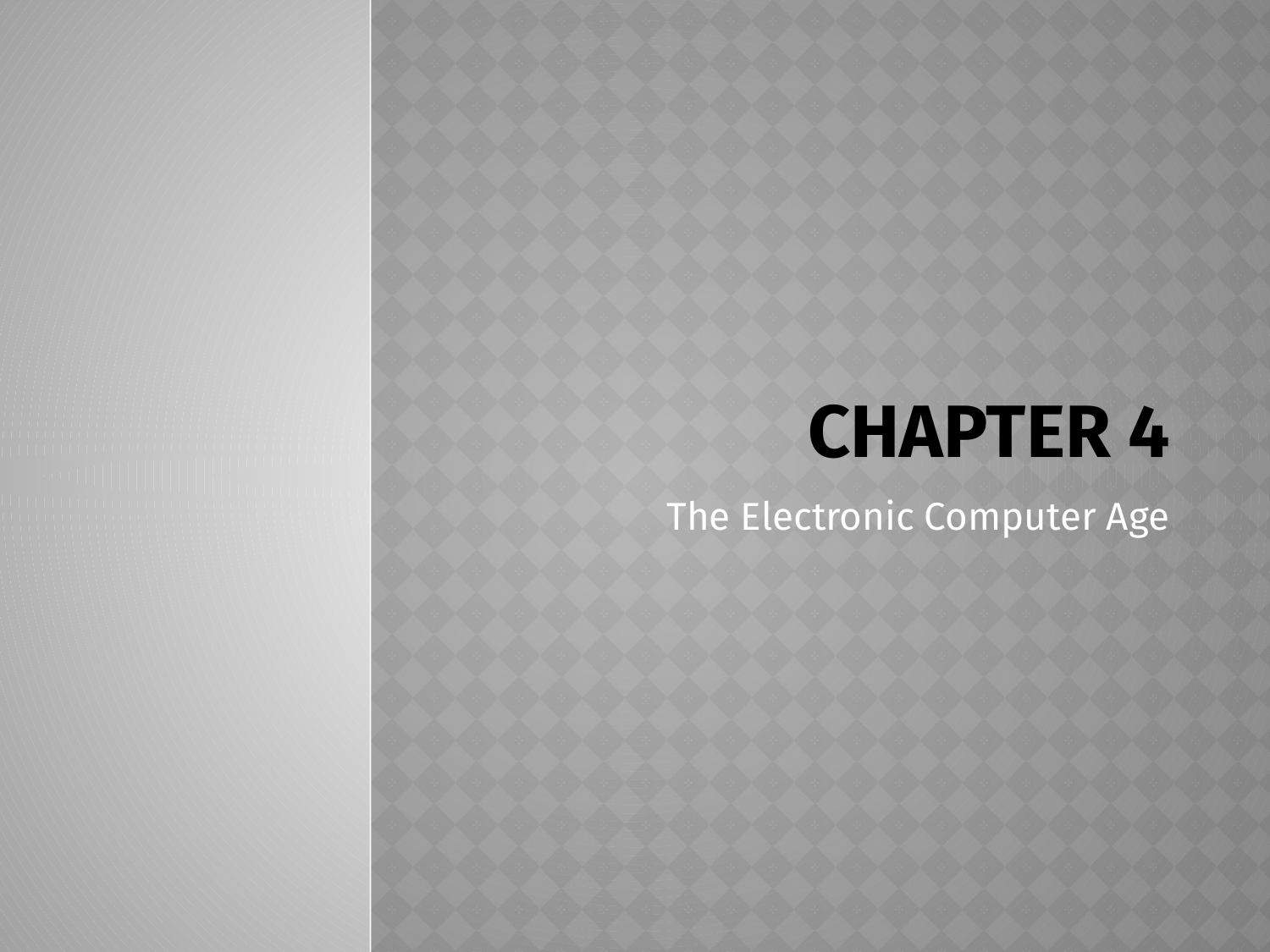

# Chapter 4
The Electronic Computer Age